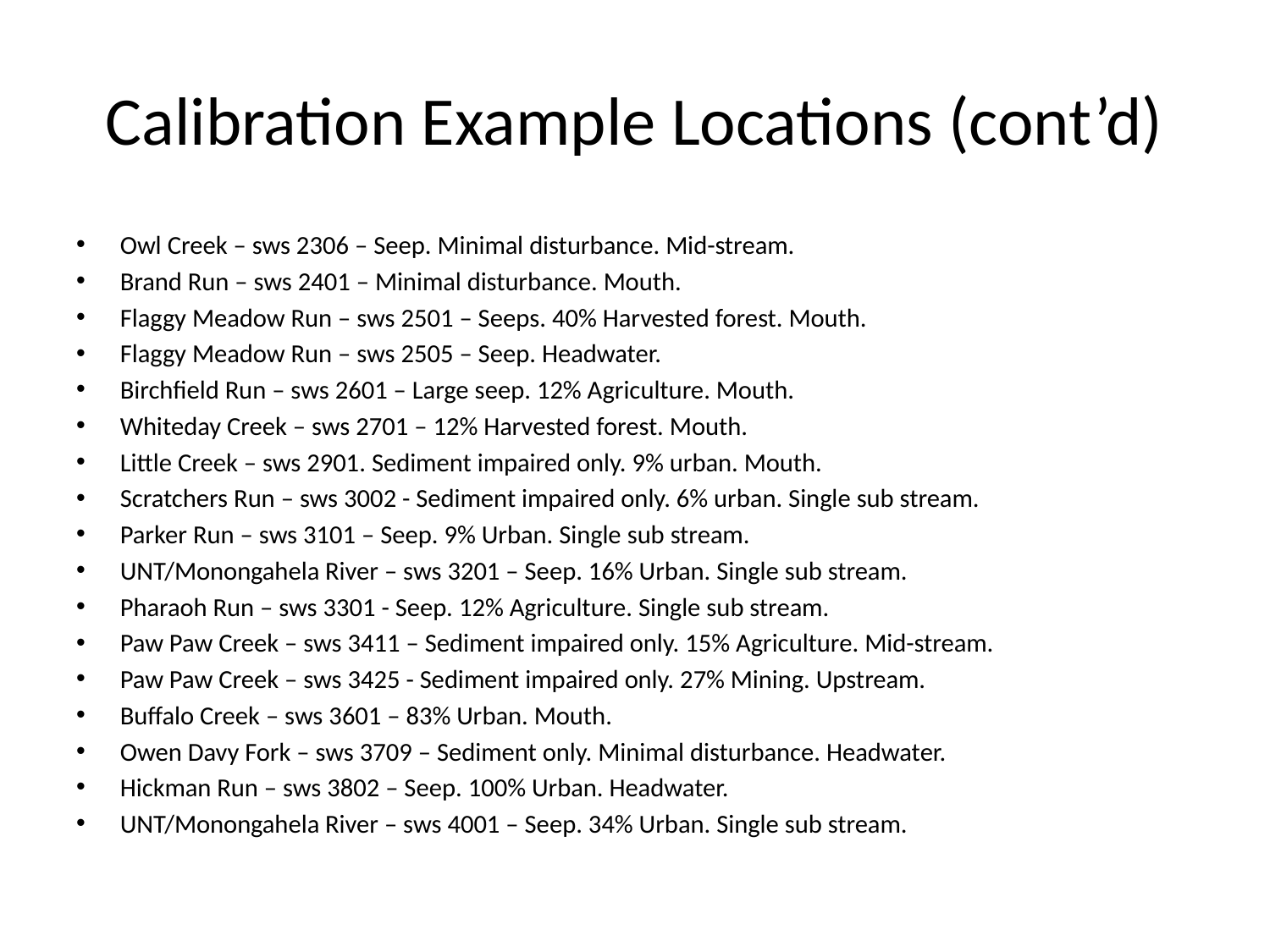

# Calibration Example Locations (cont’d)
Owl Creek – sws 2306 – Seep. Minimal disturbance. Mid-stream.
Brand Run – sws 2401 – Minimal disturbance. Mouth.
Flaggy Meadow Run – sws 2501 – Seeps. 40% Harvested forest. Mouth.
Flaggy Meadow Run – sws 2505 – Seep. Headwater.
Birchfield Run – sws 2601 – Large seep. 12% Agriculture. Mouth.
Whiteday Creek – sws 2701 – 12% Harvested forest. Mouth.
Little Creek – sws 2901. Sediment impaired only. 9% urban. Mouth.
Scratchers Run – sws 3002 - Sediment impaired only. 6% urban. Single sub stream.
Parker Run – sws 3101 – Seep. 9% Urban. Single sub stream.
UNT/Monongahela River – sws 3201 – Seep. 16% Urban. Single sub stream.
Pharaoh Run – sws 3301 - Seep. 12% Agriculture. Single sub stream.
Paw Paw Creek – sws 3411 – Sediment impaired only. 15% Agriculture. Mid-stream.
Paw Paw Creek – sws 3425 - Sediment impaired only. 27% Mining. Upstream.
Buffalo Creek – sws 3601 – 83% Urban. Mouth.
Owen Davy Fork – sws 3709 – Sediment only. Minimal disturbance. Headwater.
Hickman Run – sws 3802 – Seep. 100% Urban. Headwater.
UNT/Monongahela River – sws 4001 – Seep. 34% Urban. Single sub stream.